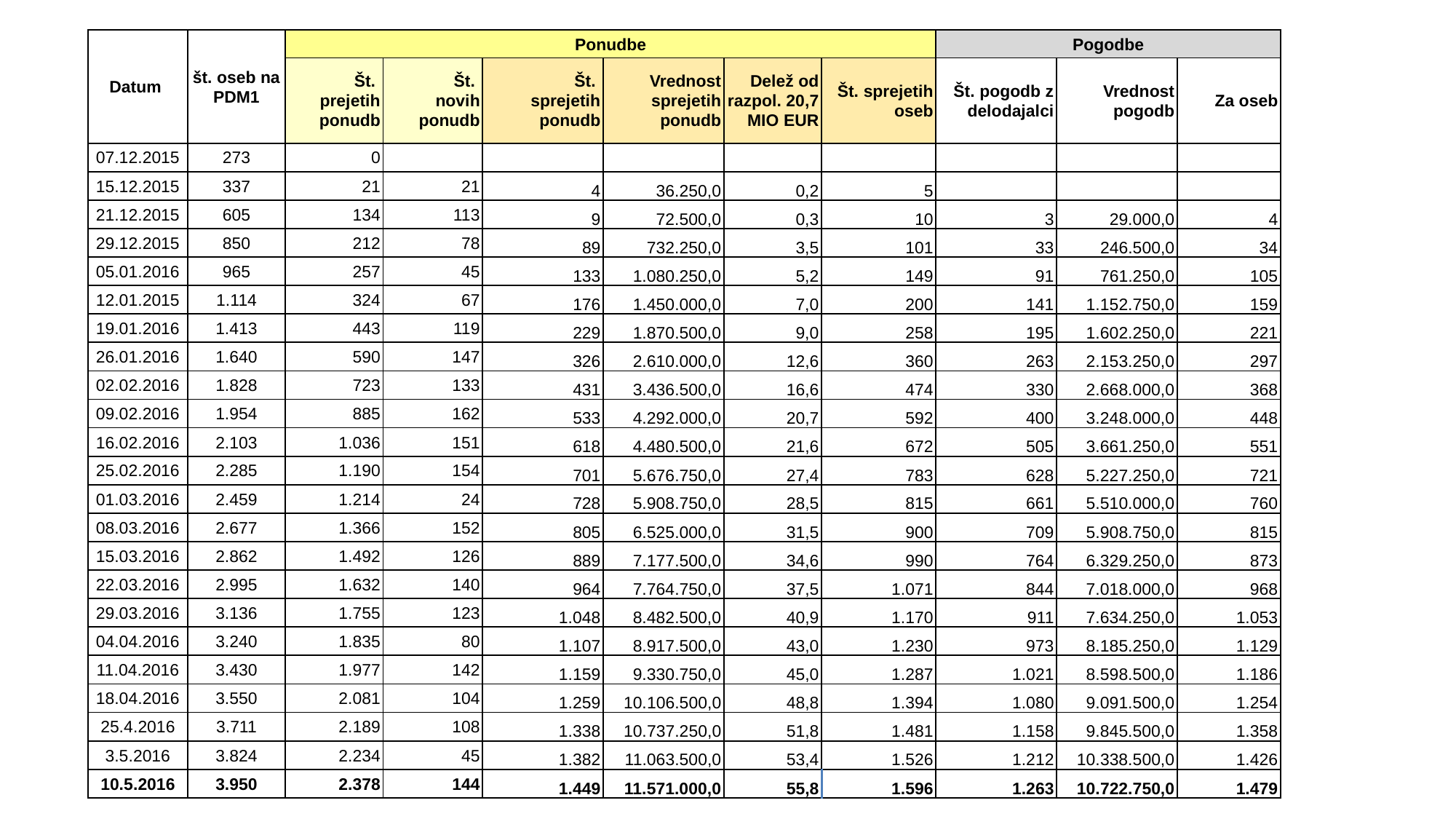

| Datum | št. oseb na PDM1 | Ponudbe |  |  |  |  |  | Pogodbe |  |  |
| --- | --- | --- | --- | --- | --- | --- | --- | --- | --- | --- |
|  |  | Št. prejetih ponudb | Št. novih ponudb | Št. sprejetih ponudb | Vrednost sprejetih ponudb | Delež od razpol. 20,7 MIO EUR | Št. sprejetih oseb | Št. pogodb z delodajalci | Vrednost pogodb | Za oseb |
| 07.12.2015 | 273 | 0 |  |  |  |  |  |  |  |  |
| 15.12.2015 | 337 | 21 | 21 | 4 | 36.250,0 | 0,2 | 5 |  |  |  |
| 21.12.2015 | 605 | 134 | 113 | 9 | 72.500,0 | 0,3 | 10 | 3 | 29.000,0 | 4 |
| 29.12.2015 | 850 | 212 | 78 | 89 | 732.250,0 | 3,5 | 101 | 33 | 246.500,0 | 34 |
| 05.01.2016 | 965 | 257 | 45 | 133 | 1.080.250,0 | 5,2 | 149 | 91 | 761.250,0 | 105 |
| 12.01.2015 | 1.114 | 324 | 67 | 176 | 1.450.000,0 | 7,0 | 200 | 141 | 1.152.750,0 | 159 |
| 19.01.2016 | 1.413 | 443 | 119 | 229 | 1.870.500,0 | 9,0 | 258 | 195 | 1.602.250,0 | 221 |
| 26.01.2016 | 1.640 | 590 | 147 | 326 | 2.610.000,0 | 12,6 | 360 | 263 | 2.153.250,0 | 297 |
| 02.02.2016 | 1.828 | 723 | 133 | 431 | 3.436.500,0 | 16,6 | 474 | 330 | 2.668.000,0 | 368 |
| 09.02.2016 | 1.954 | 885 | 162 | 533 | 4.292.000,0 | 20,7 | 592 | 400 | 3.248.000,0 | 448 |
| 16.02.2016 | 2.103 | 1.036 | 151 | 618 | 4.480.500,0 | 21,6 | 672 | 505 | 3.661.250,0 | 551 |
| 25.02.2016 | 2.285 | 1.190 | 154 | 701 | 5.676.750,0 | 27,4 | 783 | 628 | 5.227.250,0 | 721 |
| 01.03.2016 | 2.459 | 1.214 | 24 | 728 | 5.908.750,0 | 28,5 | 815 | 661 | 5.510.000,0 | 760 |
| 08.03.2016 | 2.677 | 1.366 | 152 | 805 | 6.525.000,0 | 31,5 | 900 | 709 | 5.908.750,0 | 815 |
| 15.03.2016 | 2.862 | 1.492 | 126 | 889 | 7.177.500,0 | 34,6 | 990 | 764 | 6.329.250,0 | 873 |
| 22.03.2016 | 2.995 | 1.632 | 140 | 964 | 7.764.750,0 | 37,5 | 1.071 | 844 | 7.018.000,0 | 968 |
| 29.03.2016 | 3.136 | 1.755 | 123 | 1.048 | 8.482.500,0 | 40,9 | 1.170 | 911 | 7.634.250,0 | 1.053 |
| 04.04.2016 | 3.240 | 1.835 | 80 | 1.107 | 8.917.500,0 | 43,0 | 1.230 | 973 | 8.185.250,0 | 1.129 |
| 11.04.2016 | 3.430 | 1.977 | 142 | 1.159 | 9.330.750,0 | 45,0 | 1.287 | 1.021 | 8.598.500,0 | 1.186 |
| 18.04.2016 | 3.550 | 2.081 | 104 | 1.259 | 10.106.500,0 | 48,8 | 1.394 | 1.080 | 9.091.500,0 | 1.254 |
| 25.4.2016 | 3.711 | 2.189 | 108 | 1.338 | 10.737.250,0 | 51,8 | 1.481 | 1.158 | 9.845.500,0 | 1.358 |
| 3.5.2016 | 3.824 | 2.234 | 45 | 1.382 | 11.063.500,0 | 53,4 | 1.526 | 1.212 | 10.338.500,0 | 1.426 |
| 10.5.2016 | 3.950 | 2.378 | 144 | 1.449 | 11.571.000,0 | 55,8 | 1.596 | 1.263 | 10.722.750,0 | 1.479 |